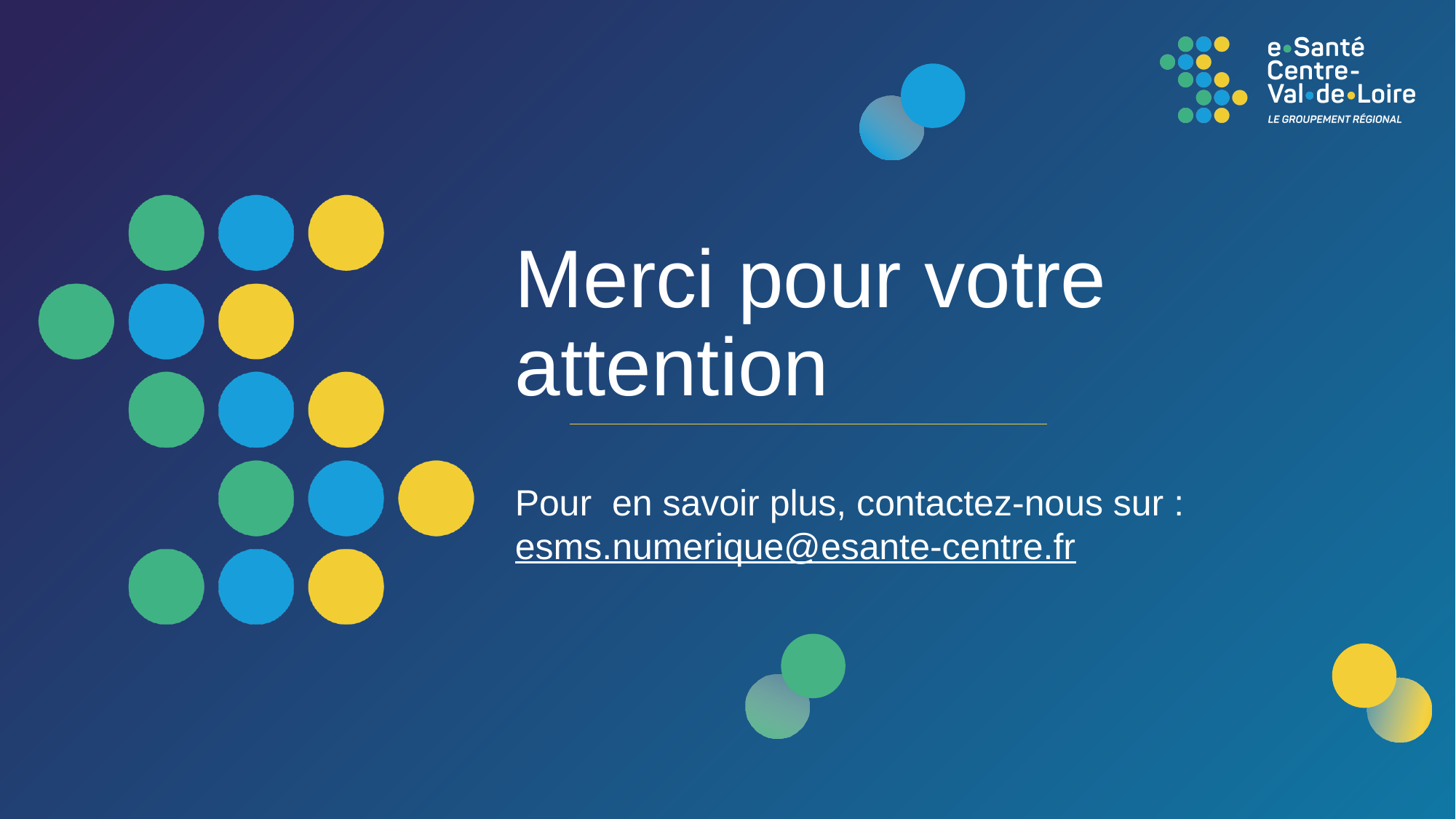

# Merci pour votre attention

Pour  en savoir plus, contactez-nous sur :
esms.numerique@esante-centre.fr